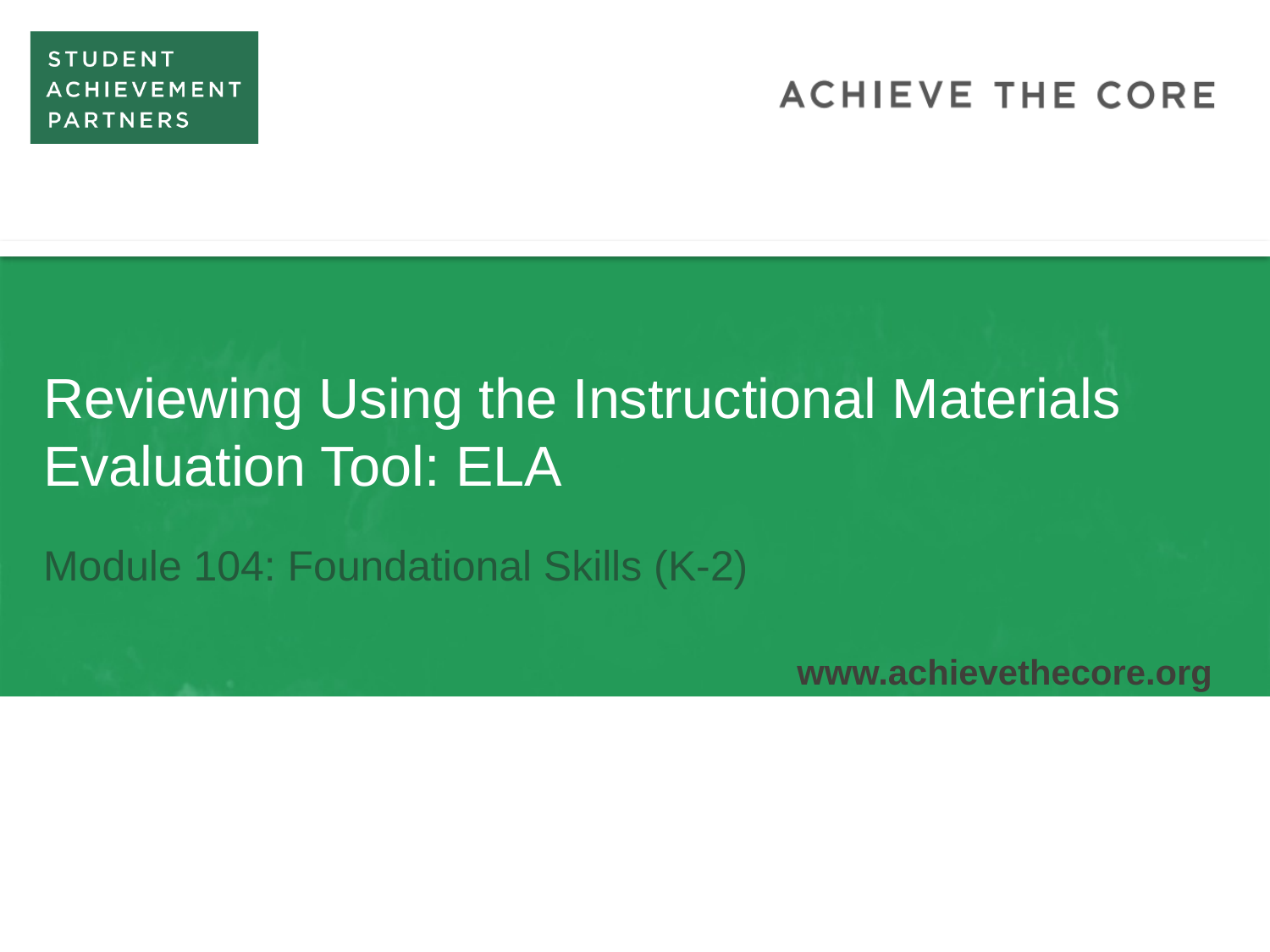

# Reviewing Using the Instructional Materials Evaluation Tool: ELA
Module 104: Foundational Skills (K-2)
www.achievethecore.org